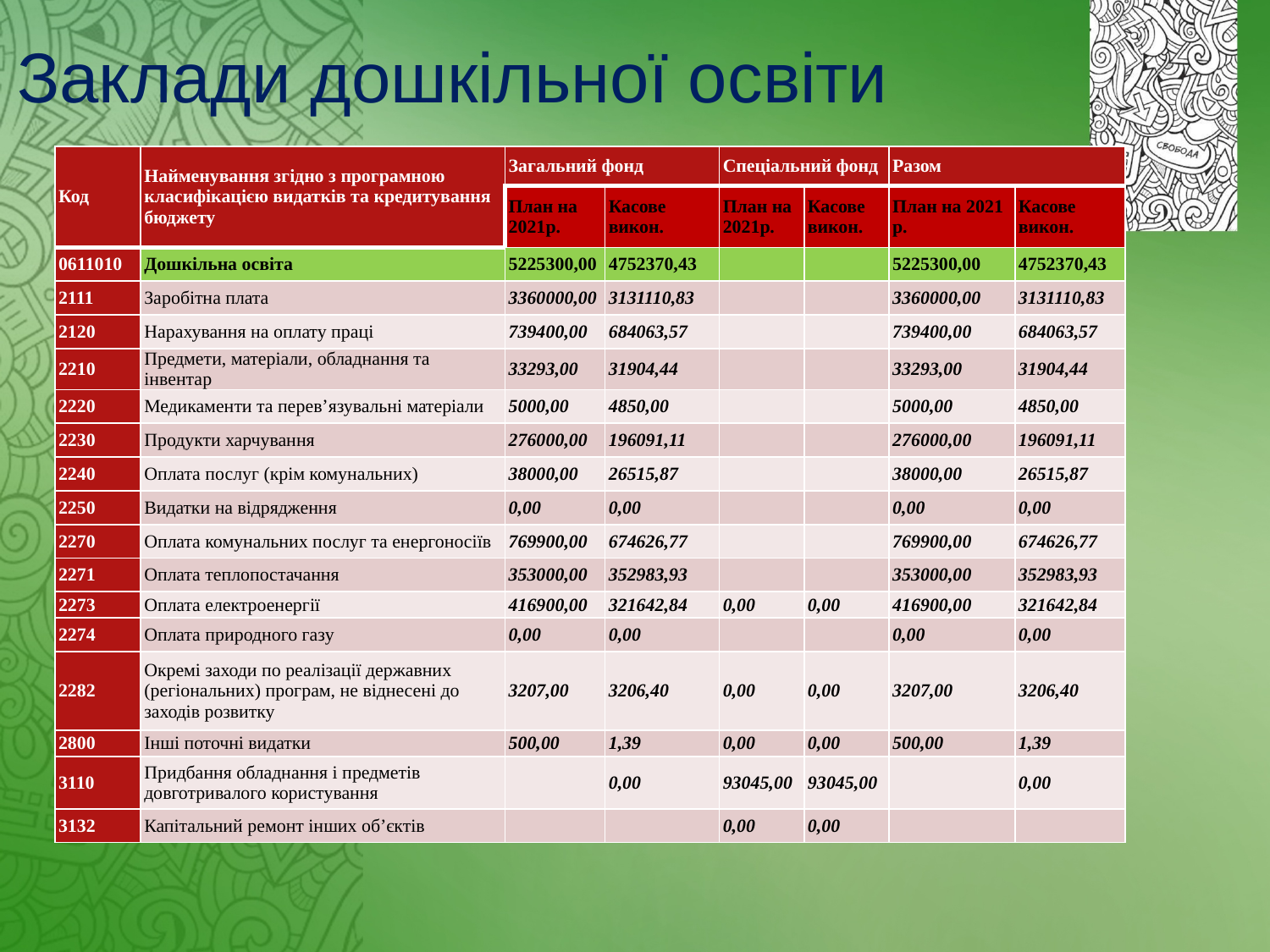

Заклади дошкільної освіти
| Код | Найменування згідно з програмною класифікацією видатків та кредитування бюджету | Загальний фонд |  | Спеціальний фонд |  | Разом |  |
| --- | --- | --- | --- | --- | --- | --- | --- |
|  |  | План на 2021р. | Касове викон. | План на 2021р. | Касове викон. | План на 2021 р. | Касове викон. |
| 0611010 | Дошкільна освіта | 5225300,00 | 4752370,43 |  |  | 5225300,00 | 4752370,43 |
| 2111 | Заробітна плата | 3360000,00 | 3131110,83 |  |  | 3360000,00 | 3131110,83 |
| 2120 | Нарахування на оплату праці | 739400,00 | 684063,57 |  |  | 739400,00 | 684063,57 |
| 2210 | Предмети, матеріали, обладнання та інвентар | 33293,00 | 31904,44 |  |  | 33293,00 | 31904,44 |
| 2220 | Медикаменти та перев’язувальні матеріали | 5000,00 | 4850,00 |  |  | 5000,00 | 4850,00 |
| 2230 | Продукти харчування | 276000,00 | 196091,11 |  |  | 276000,00 | 196091,11 |
| 2240 | Оплата послуг (крім комунальних) | 38000,00 | 26515,87 |  |  | 38000,00 | 26515,87 |
| 2250 | Видатки на відрядження | 0,00 | 0,00 |  |  | 0,00 | 0,00 |
| 2270 | Оплата комунальних послуг та енергоносіїв | 769900,00 | 674626,77 |  |  | 769900,00 | 674626,77 |
| 2271 | Оплата теплопостачання | 353000,00 | 352983,93 |  |  | 353000,00 | 352983,93 |
| 2273 | Оплата електроенергії | 416900,00 | 321642,84 | 0,00 | 0,00 | 416900,00 | 321642,84 |
| 2274 | Оплата природного газу | 0,00 | 0,00 |  |  | 0,00 | 0,00 |
| 2282 | Окремі заходи по реалізації державних (регіональних) програм, не віднесені до заходів розвитку | 3207,00 | 3206,40 | 0,00 | 0,00 | 3207,00 | 3206,40 |
| 2800 | Інші поточні видатки | 500,00 | 1,39 | 0,00 | 0,00 | 500,00 | 1,39 |
| 3110 | Придбання обладнання і предметів довготривалого користування |  | 0,00 | 93045,00 | 93045,00 |  | 0,00 |
| 3132 | Капітальний ремонт інших об’єктів |  |  | 0,00 | 0,00 |  |  |